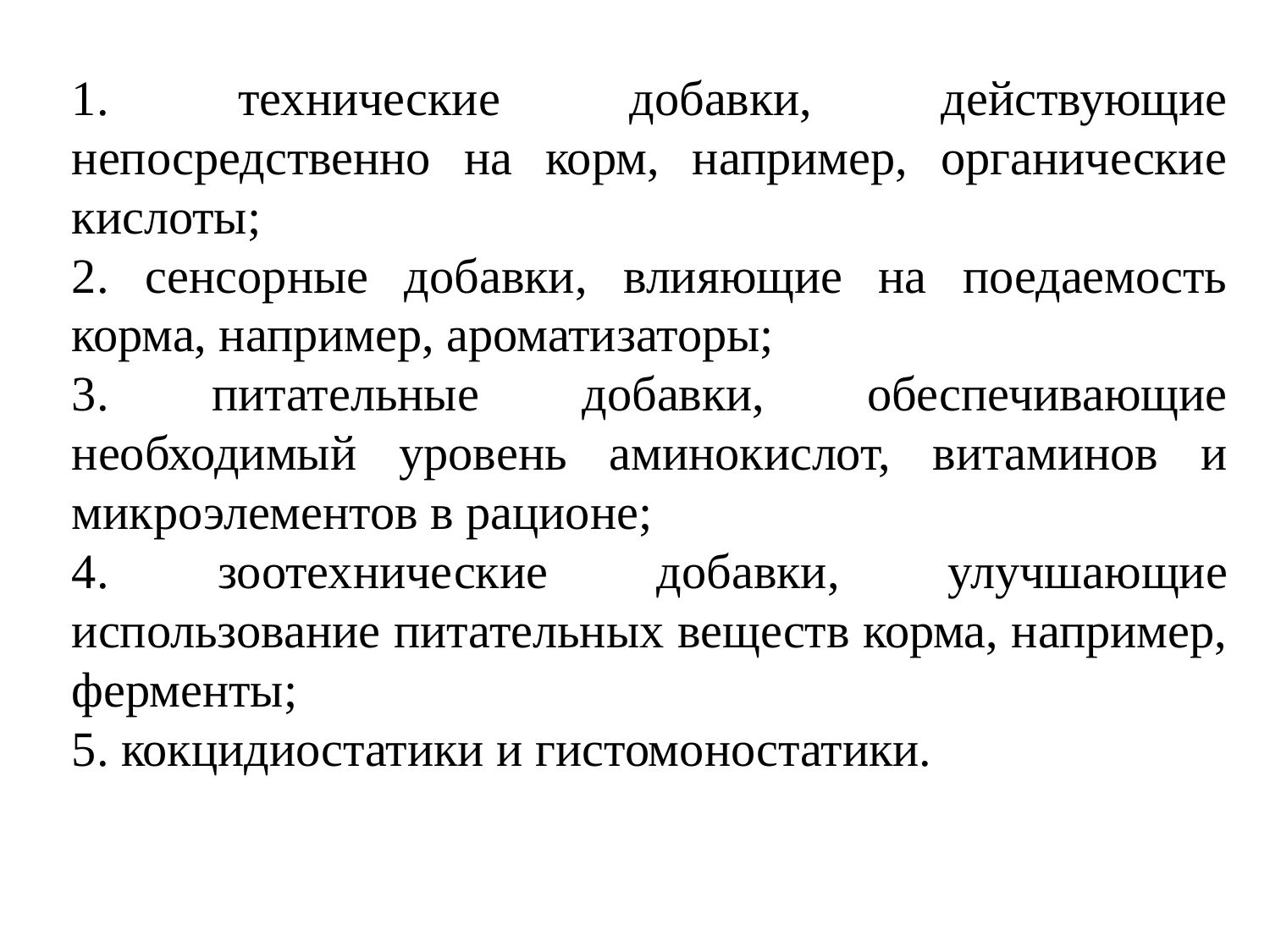

1. технические добавки, действующие непосредственно на корм, например, органические кислоты;
2. сенсорные добавки, влияющие на поедаемость корма, например, ароматизаторы;
3. питательные добавки, обеспечивающие необходимый уровень аминокислот, витаминов и микроэлементов в рационе;
4. зоотехнические добавки, улучшающие использование питательных веществ корма, например, ферменты;
5. кокцидиостатики и гистомоностатики.